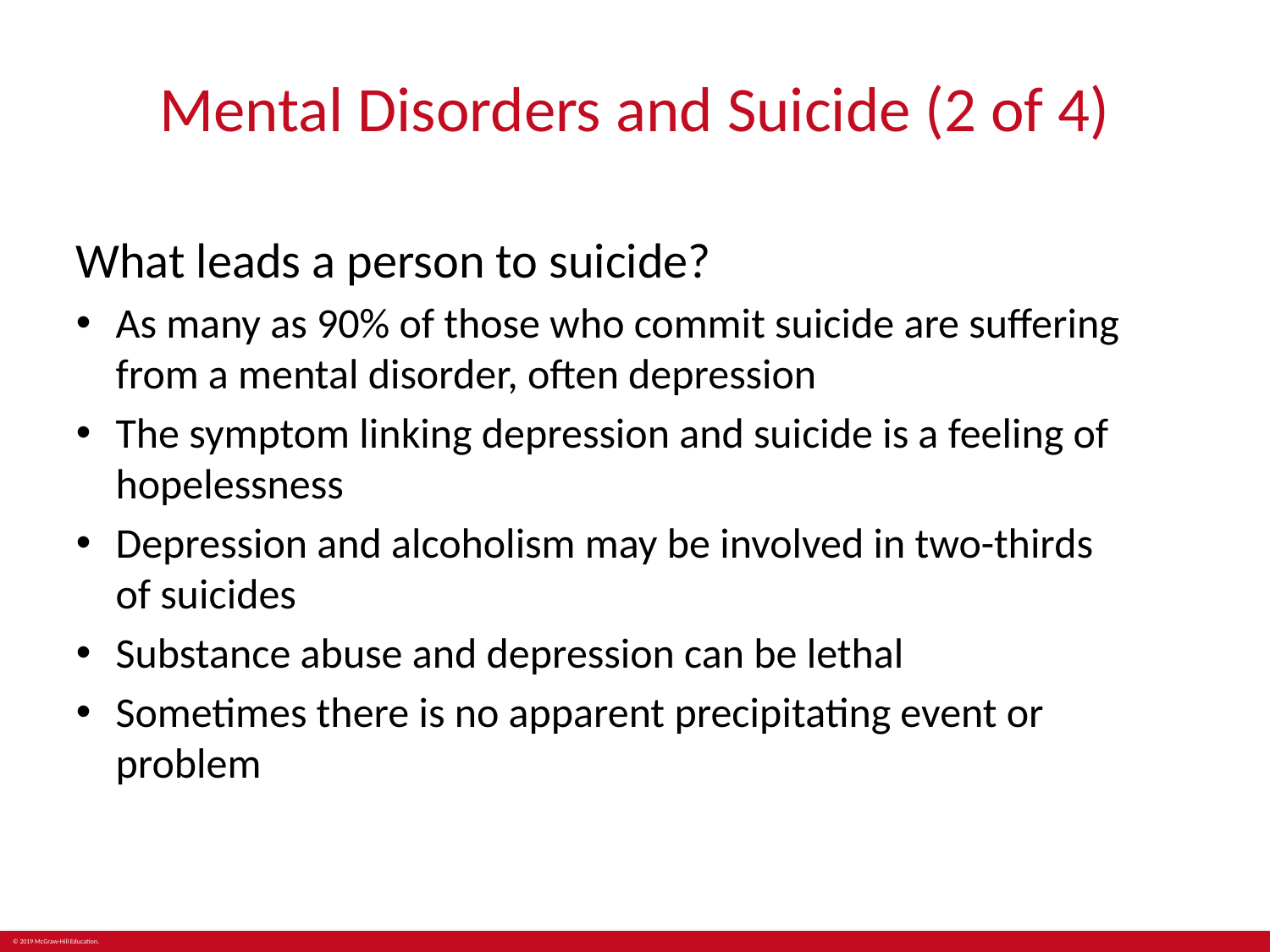

# Mental Disorders and Suicide (2 of 4)
What leads a person to suicide?
As many as 90% of those who commit suicide are suffering from a mental disorder, often depression
The symptom linking depression and suicide is a feeling of hopelessness
Depression and alcoholism may be involved in two-thirds
of suicides
Substance abuse and depression can be lethal
Sometimes there is no apparent precipitating event or problem